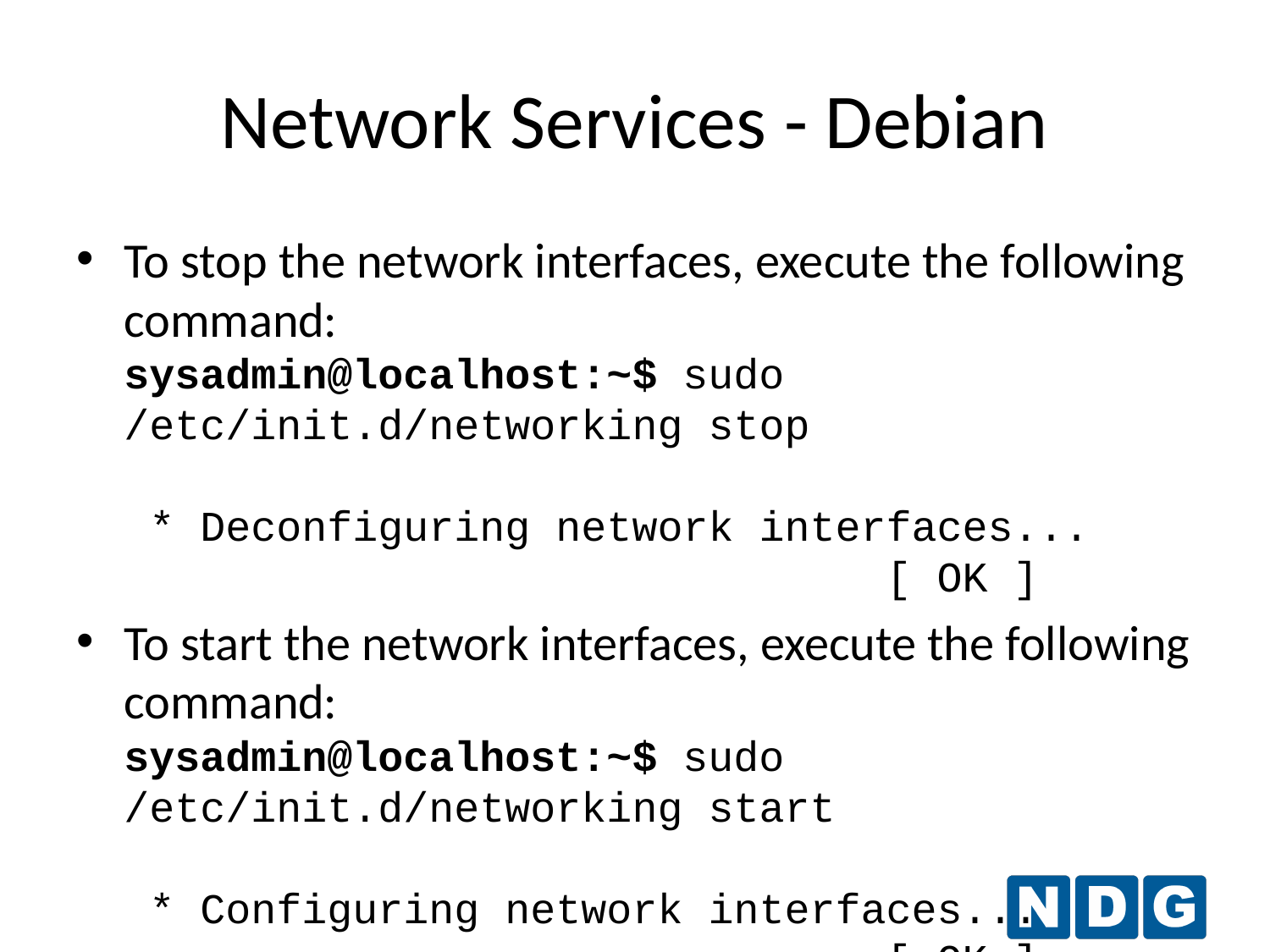

# Network Services - Debian
To stop the network interfaces, execute the following command:
sysadmin@localhost:~$ sudo /etc/init.d/networking stop
 * Deconfiguring network interfaces...                                   [ OK ]
To start the network interfaces, execute the following command:
sysadmin@localhost:~$ sudo /etc/init.d/networking start
 * Configuring network interfaces...                                     [ OK ]